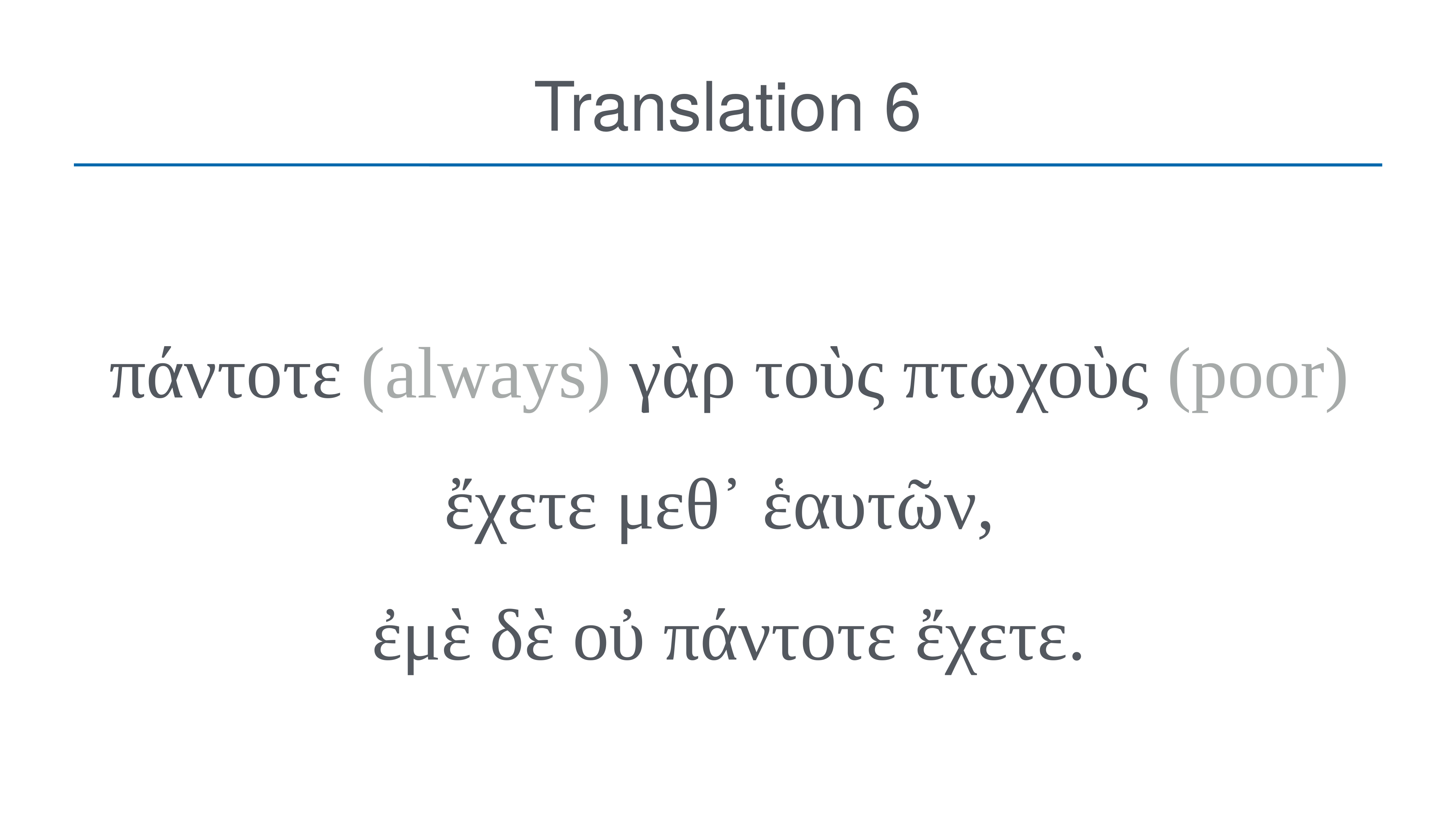

# Translation 6
πάντοτε (always) γὰρ τοὺς πτωχοὺς (poor) ἔχετε μεθ᾿ ἑαυτῶν,
ἐμὲ δὲ οὐ πάντοτε ἔχετε.